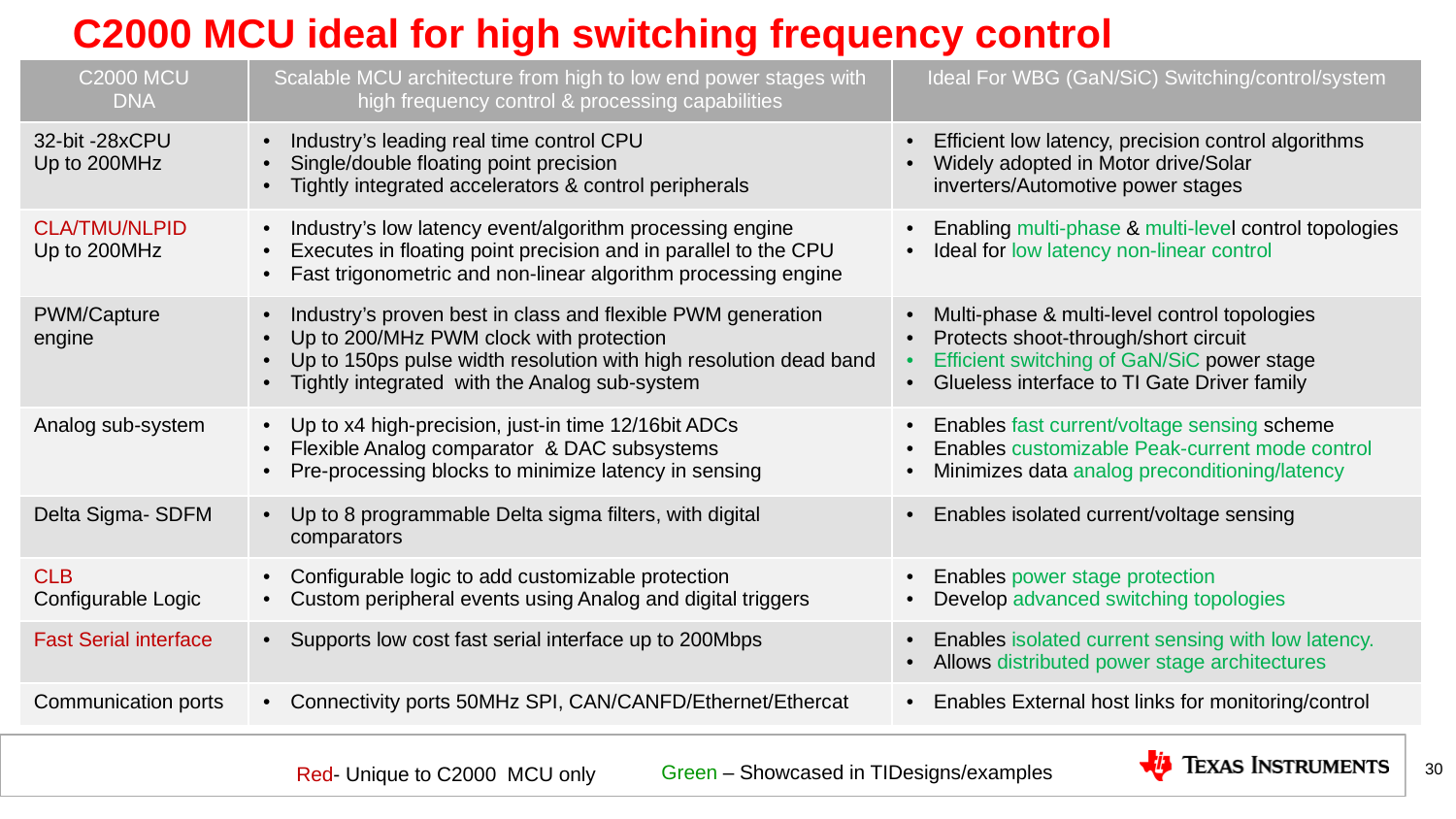

# C2000 MCU ideal for high switching frequency control
| C2000 MCU DNA | Scalable MCU architecture from high to low end power stages with high frequency control & processing capabilities | Ideal For WBG (GaN/SiC) Switching/control/system |
| --- | --- | --- |
| 32-bit -28xCPU Up to 200MHz | Industry’s leading real time control CPU Single/double floating point precision Tightly integrated accelerators & control peripherals | Efficient low latency, precision control algorithms Widely adopted in Motor drive/Solar inverters/Automotive power stages |
| CLA/TMU/NLPID Up to 200MHz | Industry’s low latency event/algorithm processing engine Executes in floating point precision and in parallel to the CPU Fast trigonometric and non-linear algorithm processing engine | Enabling multi-phase & multi-level control topologies Ideal for low latency non-linear control |
| PWM/Capture engine | Industry’s proven best in class and flexible PWM generation Up to 200/MHz PWM clock with protection Up to 150ps pulse width resolution with high resolution dead band Tightly integrated with the Analog sub-system | Multi-phase & multi-level control topologies Protects shoot-through/short circuit Efficient switching of GaN/SiC power stage Glueless interface to TI Gate Driver family |
| Analog sub-system | Up to x4 high-precision, just-in time 12/16bit ADCs Flexible Analog comparator & DAC subsystems Pre-processing blocks to minimize latency in sensing | Enables fast current/voltage sensing scheme Enables customizable Peak-current mode control Minimizes data analog preconditioning/latency |
| Delta Sigma- SDFM | Up to 8 programmable Delta sigma filters, with digital comparators | Enables isolated current/voltage sensing |
| CLB Configurable Logic | Configurable logic to add customizable protection Custom peripheral events using Analog and digital triggers | Enables power stage protection Develop advanced switching topologies |
| Fast Serial interface | Supports low cost fast serial interface up to 200Mbps | Enables isolated current sensing with low latency. Allows distributed power stage architectures |
| Communication ports | Connectivity ports 50MHz SPI, CAN/CANFD/Ethernet/Ethercat | Enables External host links for monitoring/control |
30
Green – Showcased in TIDesigns/examples
Red- Unique to C2000  MCU only